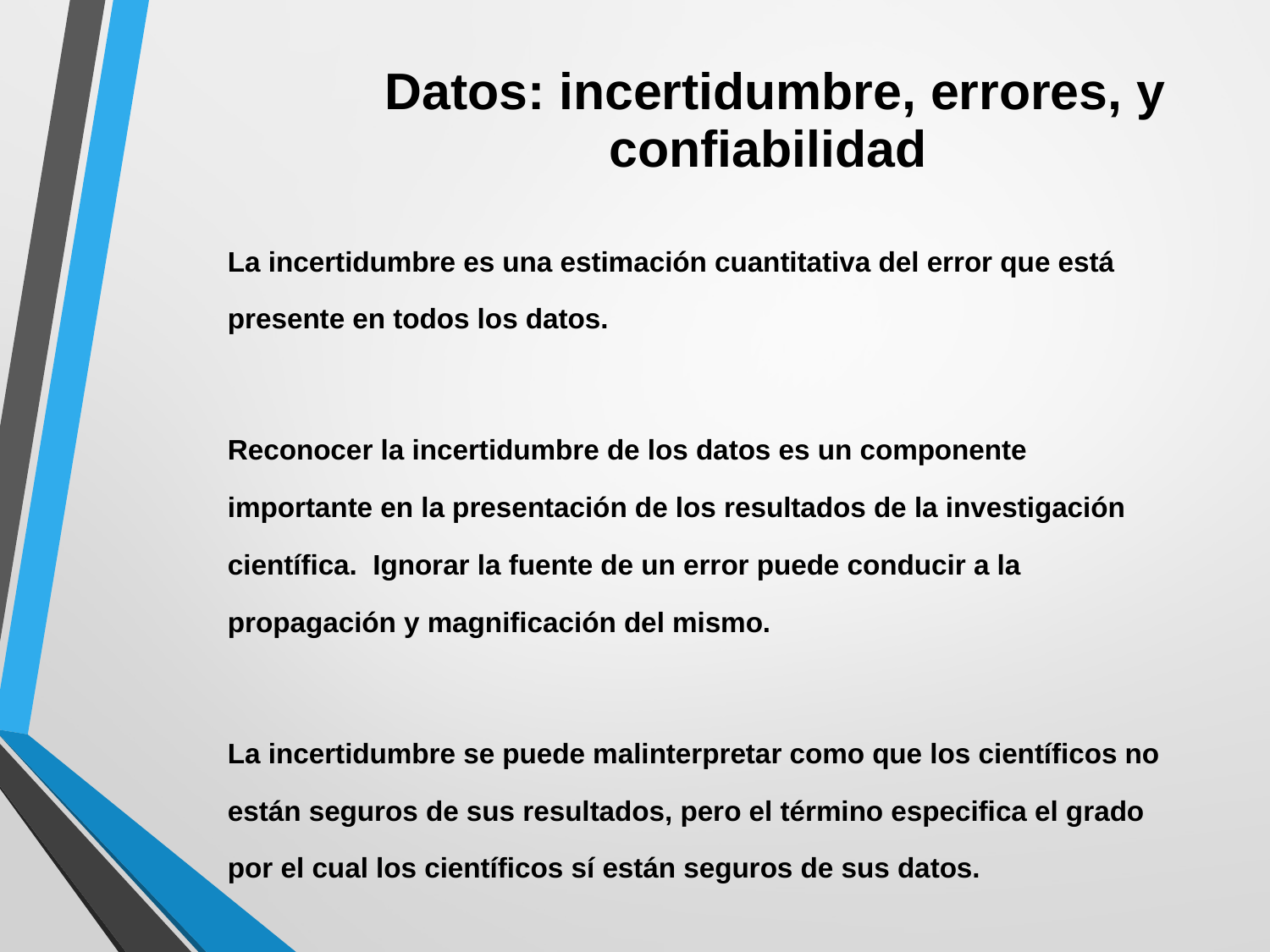

Datos: incertidumbre, errores, y confiabilidad
La incertidumbre es una estimación cuantitativa del error que está presente en todos los datos.
Reconocer la incertidumbre de los datos es un componente importante en la presentación de los resultados de la investigación científica.  Ignorar la fuente de un error puede conducir a la propagación y magnificación del mismo.
La incertidumbre se puede malinterpretar como que los científicos no están seguros de sus resultados, pero el término especifica el grado por el cual los científicos sí están seguros de sus datos.